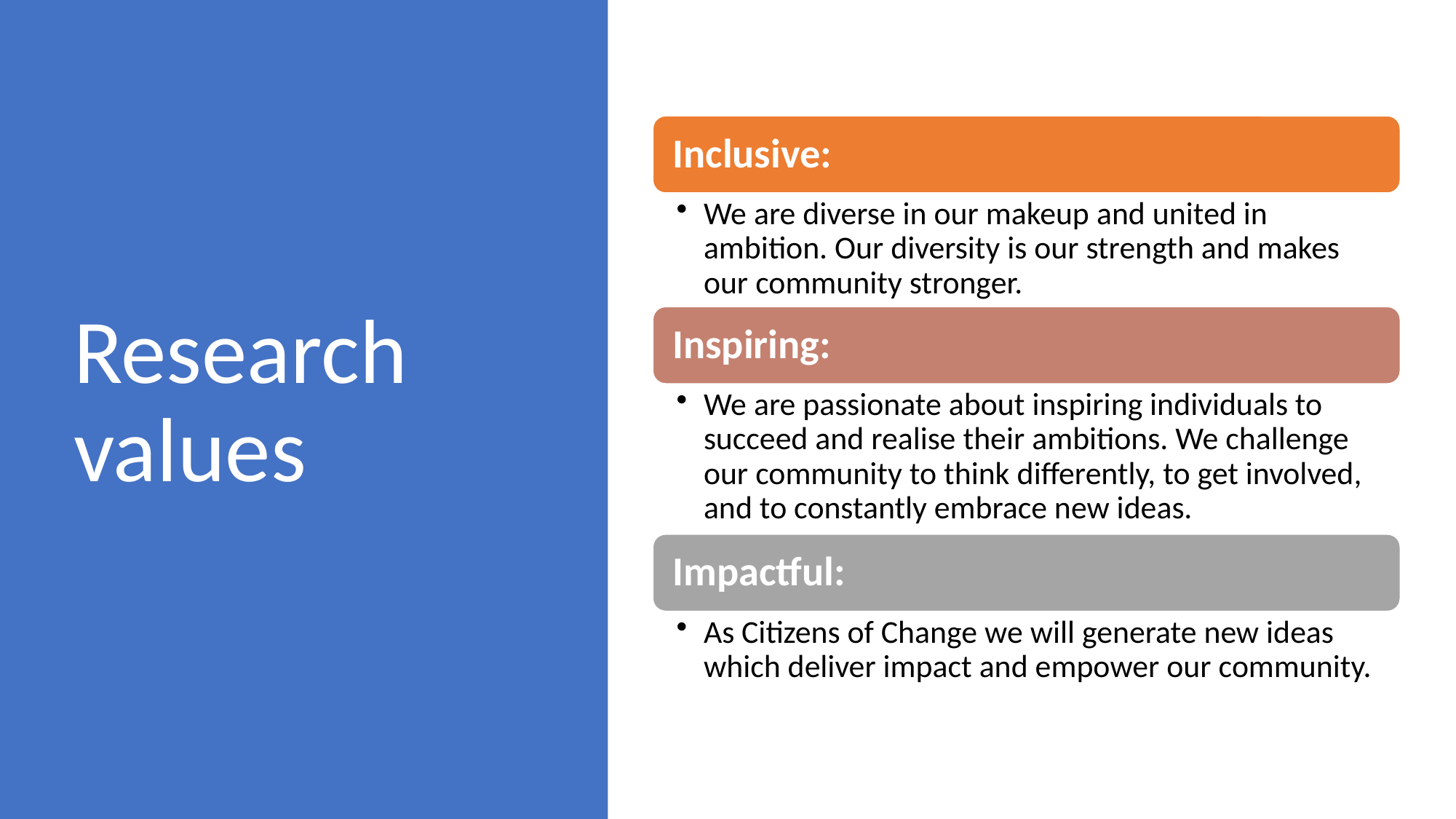

# Research values
Inclusive:
We are diverse in our makeup and united in ambition. Our diversity is our strength and makes our community stronger.
Inspiring:
We are passionate about inspiring individuals to succeed and realise their ambitions. We challenge our community to think differently, to get involved, and to constantly embrace new ideas.
Impactful:
As Citizens of Change we will generate new ideas which deliver impact and empower our community.